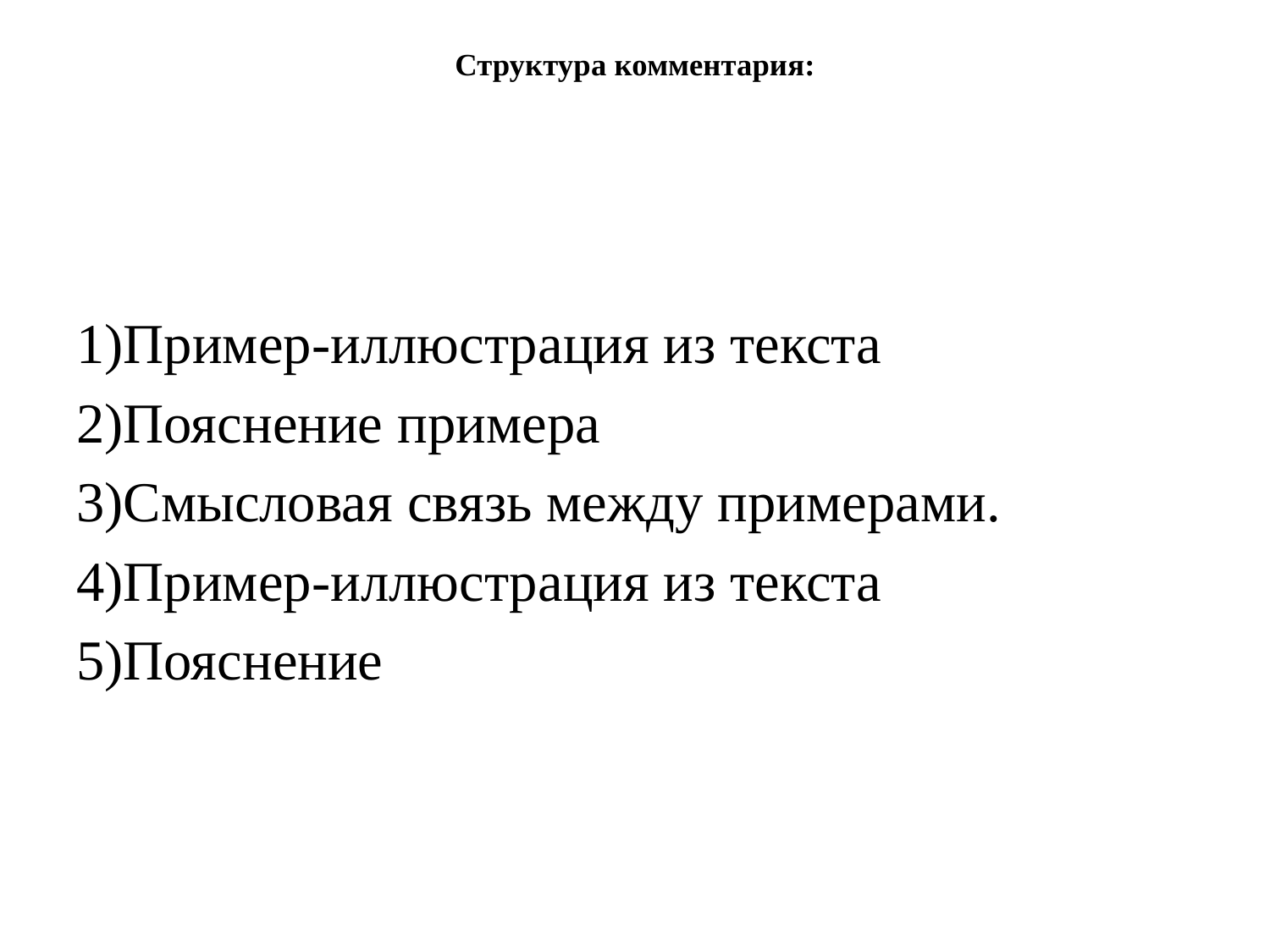

# Структура комментария:

1)Пример-иллюстрация из текста
2)Пояснение примера
3)Смысловая связь между примерами.
4)Пример-иллюстрация из текста
5)Пояснение